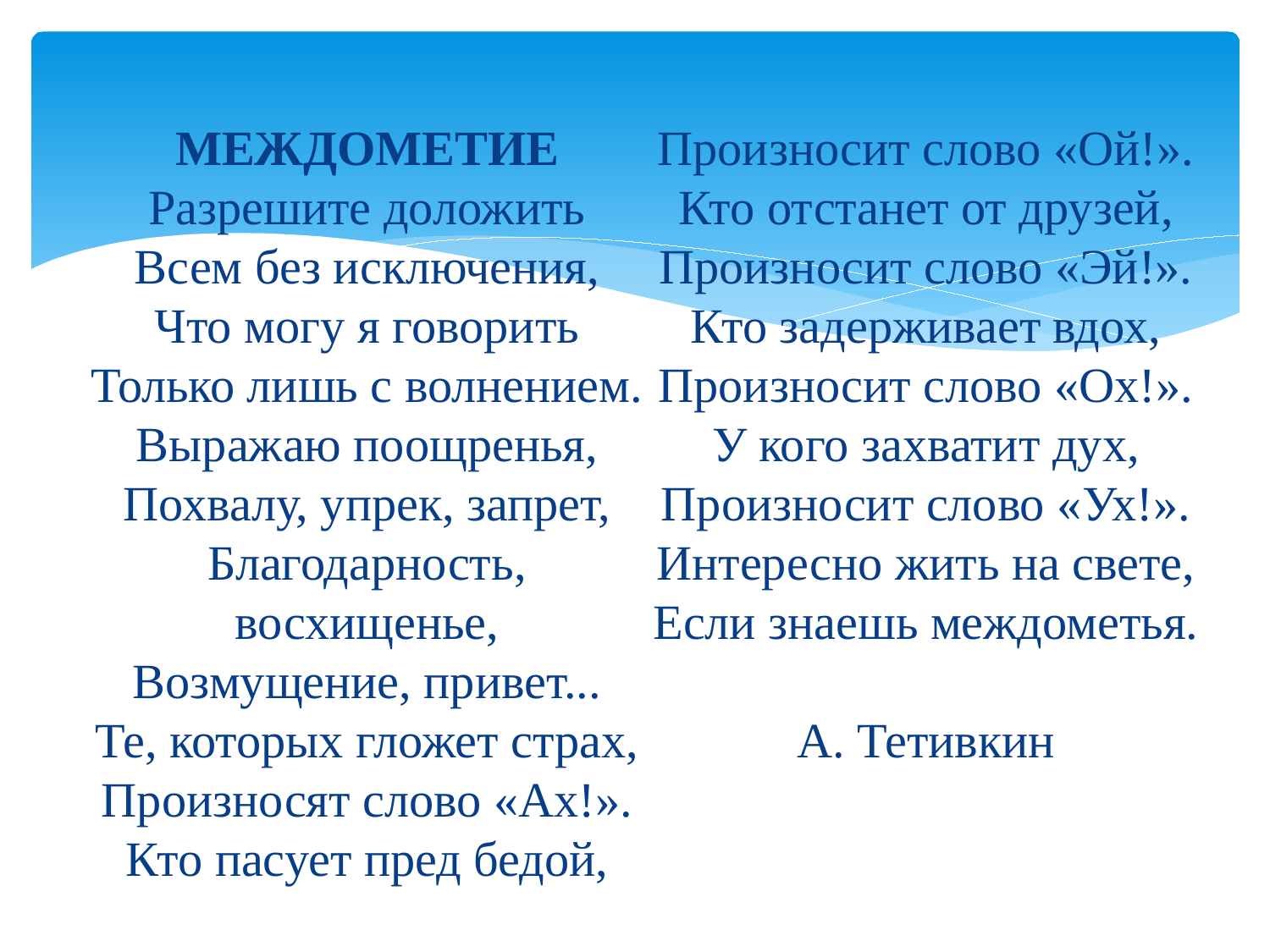

# МЕЖДОМЕТИЕ Разрешите доложить Всем без исключения, Что могу я говорить Только лишь с волнением. Выражаю поощренья, Похвалу, упрек, запрет, Благодарность, восхищенье, Возмущение, привет... Те, которых гложет страх, Произносят слово «Ах!». Кто пасует пред бедой, Произносит слово «Ой!». Кто отстанет от друзей, Произносит слово «Эй!». Кто задерживает вдох, Произносит слово «Ох!». У кого захватит дух, Произносит слово «Ух!». Интересно жить на свете, Если знаешь междометья. А. Тетивкин